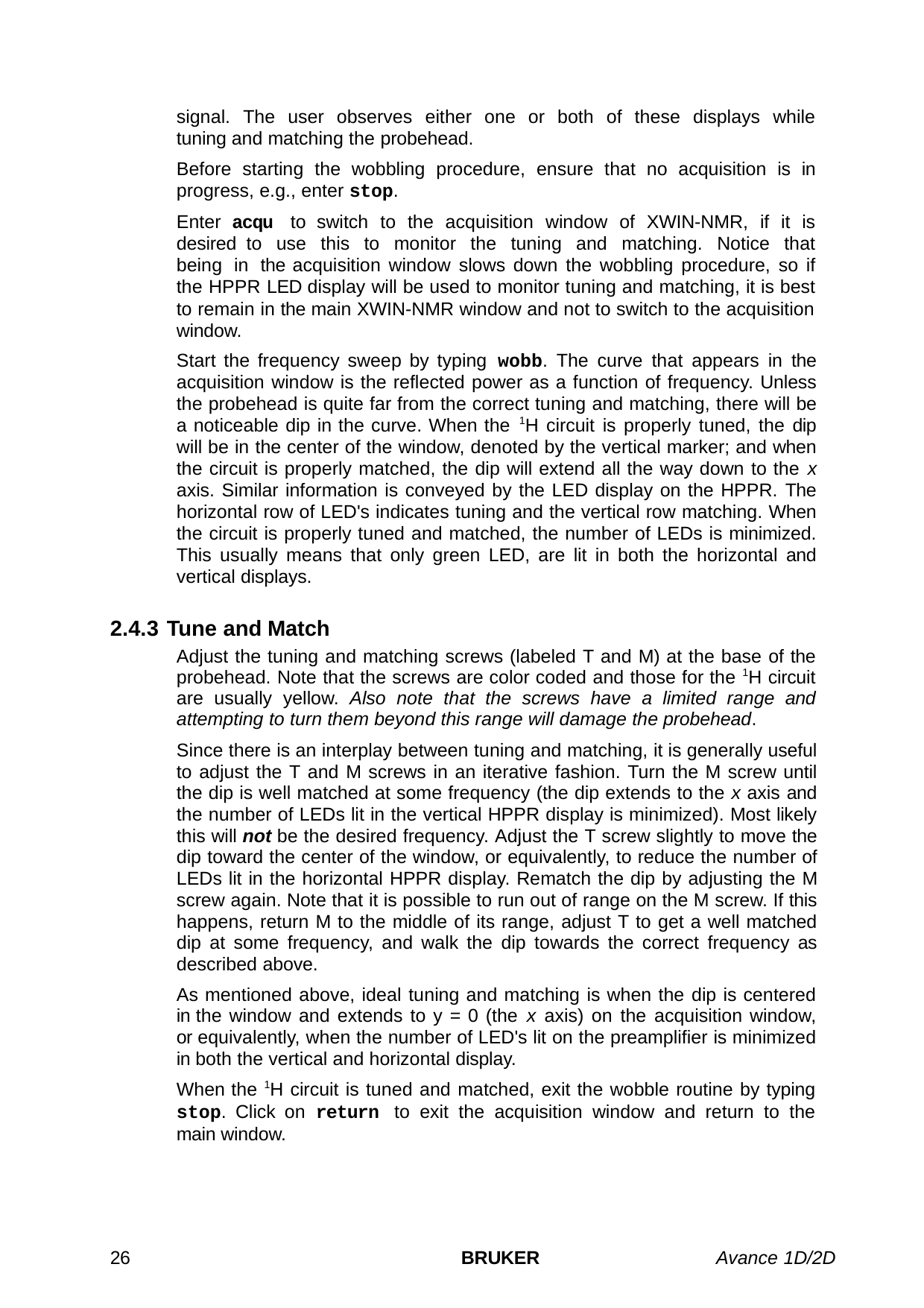

signal. The user observes either one or both of these displays while tuning and matching the probehead.
Before starting the wobbling procedure, ensure that no acquisition is in progress, e.g., enter stop.
Enter acqu to switch to the acquisition window of XWIN-NMR, if it is desired to use this to monitor the tuning and matching. Notice that being in the acquisition window slows down the wobbling procedure, so if the HPPR LED display will be used to monitor tuning and matching, it is best to remain in the main XWIN-NMR window and not to switch to the acquisition window.
Start the frequency sweep by typing wobb. The curve that appears in the acquisition window is the reflected power as a function of frequency. Unless the probehead is quite far from the correct tuning and matching, there will be a noticeable dip in the curve. When the 1H circuit is properly tuned, the dip will be in the center of the window, denoted by the vertical marker; and when the circuit is properly matched, the dip will extend all the way down to the x axis. Similar information is conveyed by the LED display on the HPPR. The horizontal row of LED's indicates tuning and the vertical row matching. When the circuit is properly tuned and matched, the number of LEDs is minimized. This usually means that only green LED, are lit in both the horizontal and vertical displays.

2.4.3 Tune and Match
Adjust the tuning and matching screws (labeled T and M) at the base of the probehead. Note that the screws are color coded and those for the 1H circuit are usually yellow. Also note that the screws have a limited range and attempting to turn them beyond this range will damage the probehead.
Since there is an interplay between tuning and matching, it is generally useful to adjust the T and M screws in an iterative fashion. Turn the M screw until the dip is well matched at some frequency (the dip extends to the x axis and the number of LEDs lit in the vertical HPPR display is minimized). Most likely this will not be the desired frequency. Adjust the T screw slightly to move the dip toward the center of the window, or equivalently, to reduce the number of LEDs lit in the horizontal HPPR display. Rematch the dip by adjusting the M screw again. Note that it is possible to run out of range on the M screw. If this happens, return M to the middle of its range, adjust T to get a well matched dip at some frequency, and walk the dip towards the correct frequency as described above.
As mentioned above, ideal tuning and matching is when the dip is centered in the window and extends to y = 0 (the x axis) on the acquisition window, or equivalently, when the number of LED's lit on the preamplifier is minimized in both the vertical and horizontal display.
When the 1H circuit is tuned and matched, exit the wobble routine by typing stop. Click on return to exit the acquisition window and return to the main window.
26
BRUKER
Avance 1D/2D